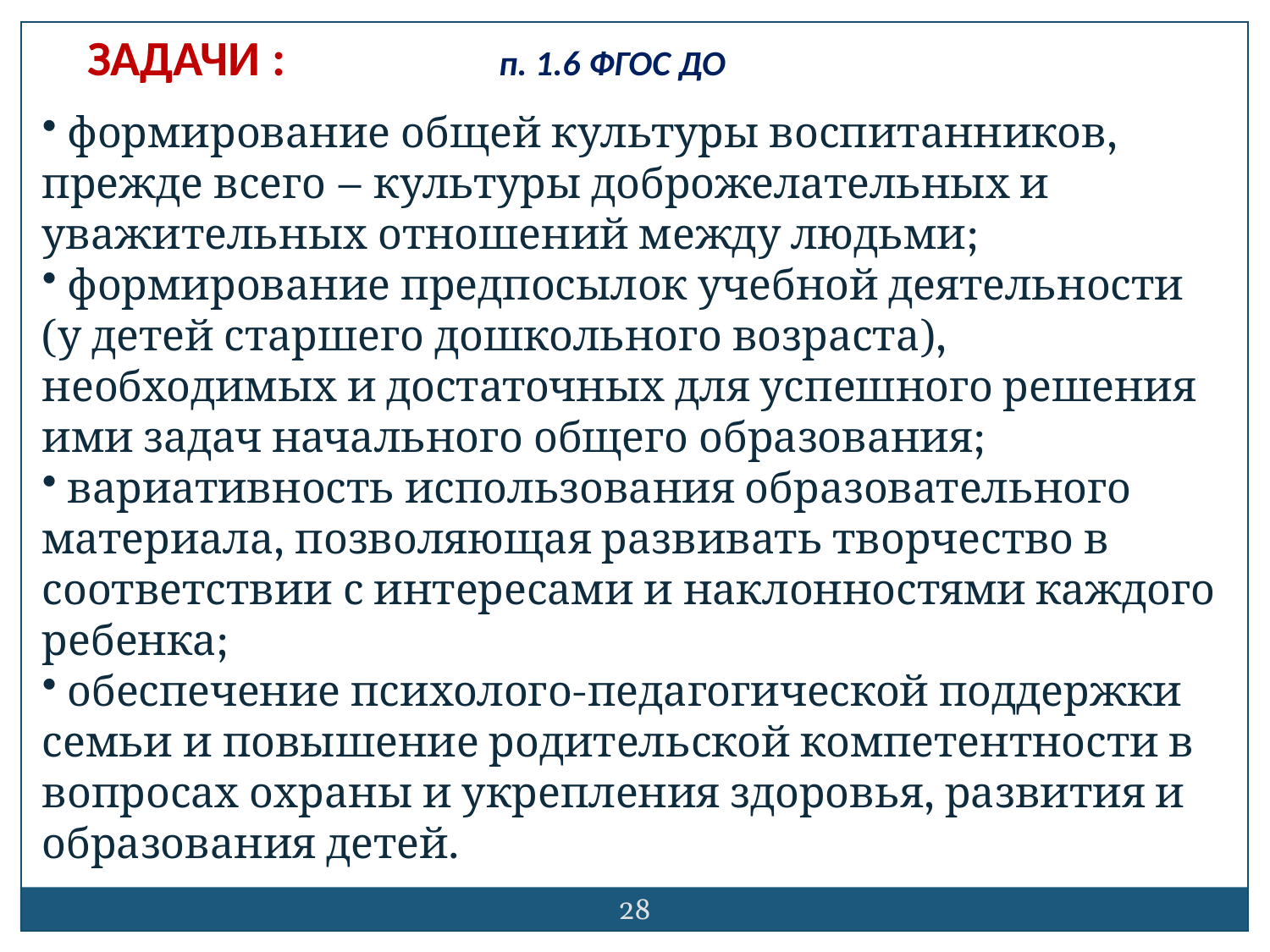

ЗАДАЧИ :                   п. 1.6 ФГОС ДО

 формирование общей культуры воспитанников, прежде всего – культуры доброжелательных и уважительных отношений между людьми;
 формирование предпосылок учебной деятельности
(у детей старшего дошкольного возраста), необходимых и достаточных для успешного решения ими задач начального общего образования;
 вариативность использования образовательного материала, позволяющая развивать творчество в соответствии с интересами и наклонностями каждого ребенка;
 обеспечение психолого-педагогической поддержки семьи и повышение родительской компетентности в вопросах охраны и укрепления здоровья, развития и образования детей.

28